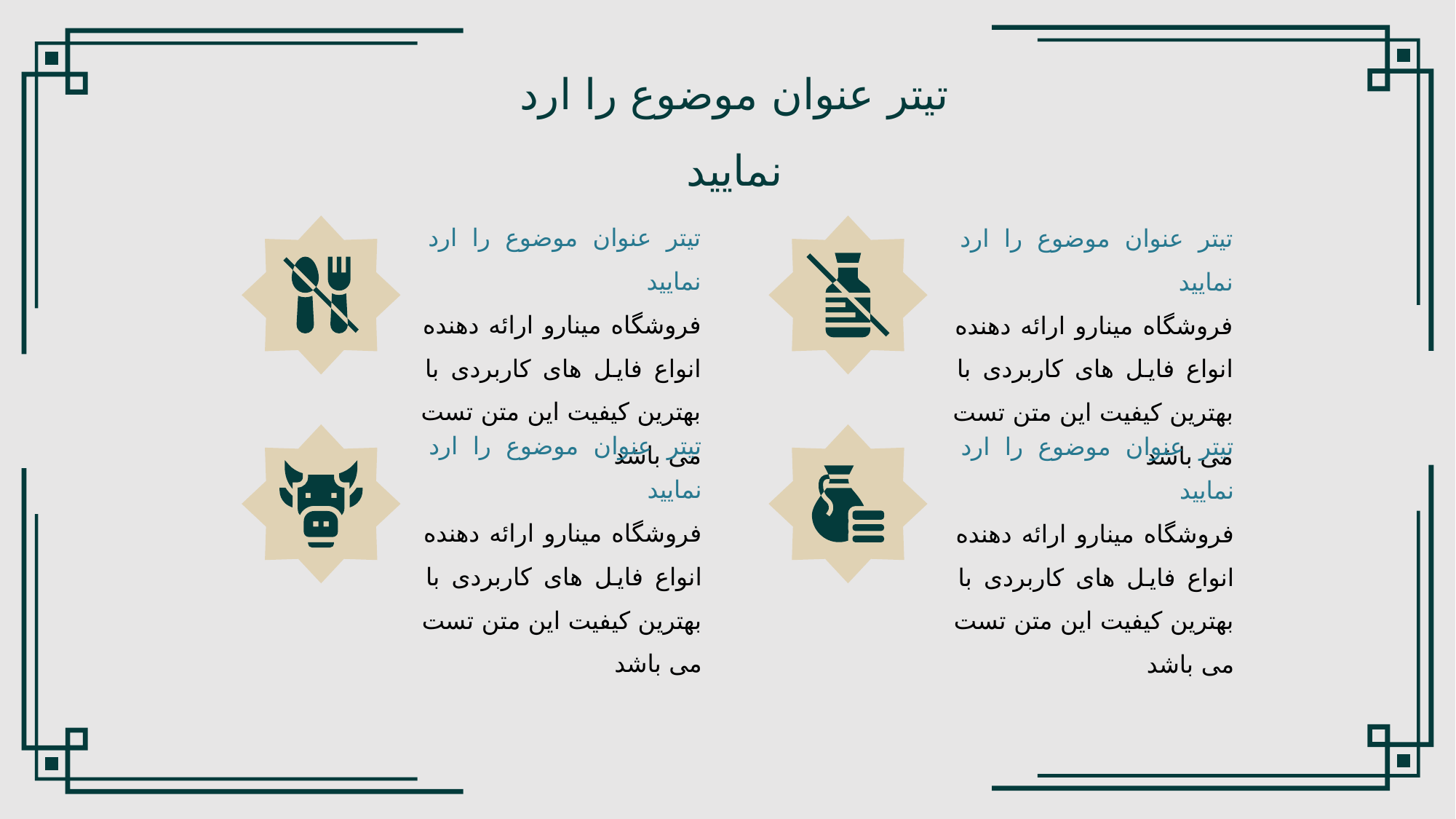

تیتر عنوان موضوع را ارد نمایید
تیتر عنوان موضوع را ارد نمایید
فروشگاه مینارو ارائه دهنده انواع فایل های کاربردی با بهترین کیفیت این متن تست می باشد
تیتر عنوان موضوع را ارد نمایید
فروشگاه مینارو ارائه دهنده انواع فایل های کاربردی با بهترین کیفیت این متن تست می باشد

تیتر عنوان موضوع را ارد نمایید
فروشگاه مینارو ارائه دهنده انواع فایل های کاربردی با بهترین کیفیت این متن تست می باشد
تیتر عنوان موضوع را ارد نمایید
فروشگاه مینارو ارائه دهنده انواع فایل های کاربردی با بهترین کیفیت این متن تست می باشد